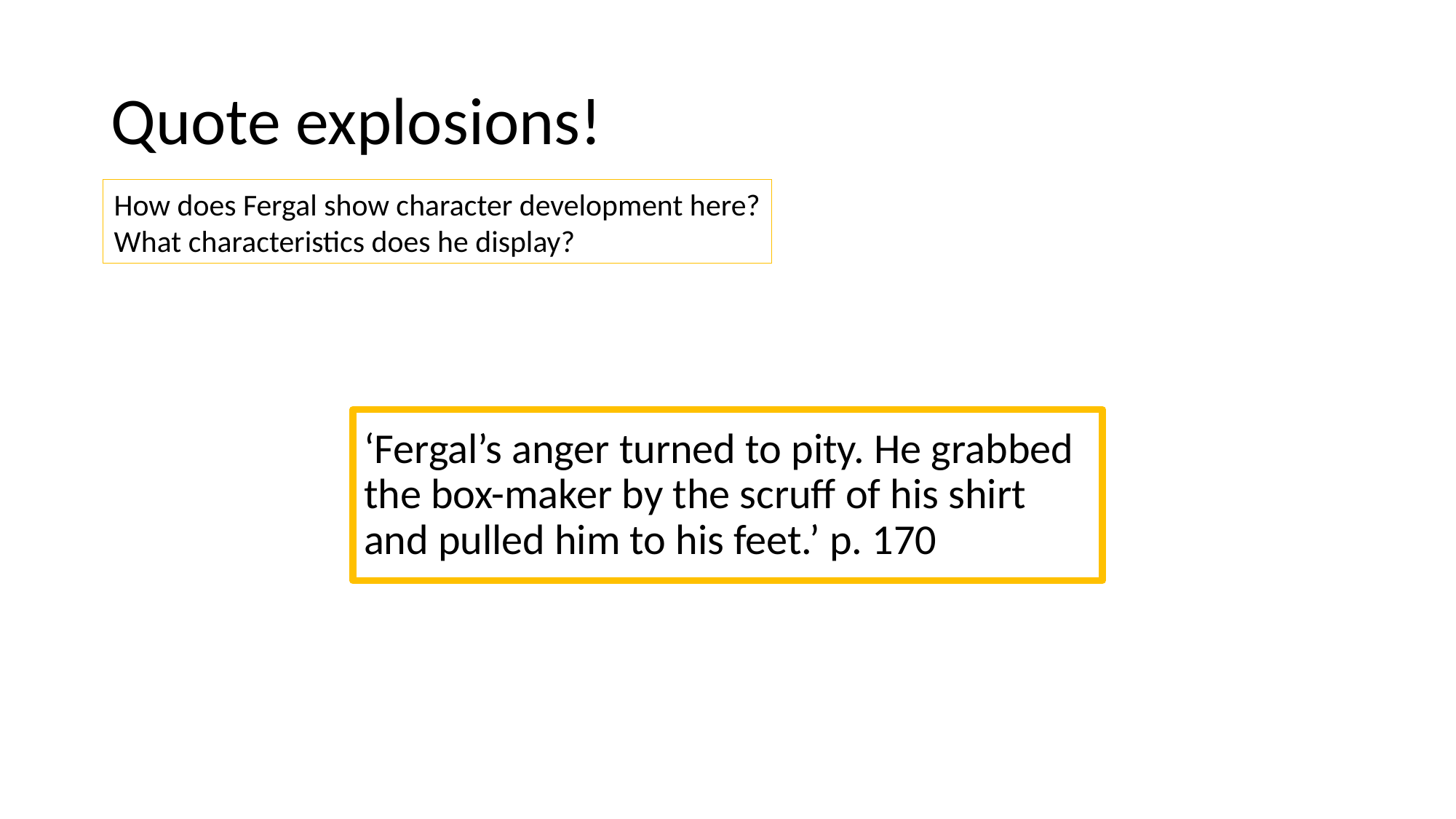

# Quote explosions!
How does Fergal show character development here?
What characteristics does he display?
‘Fergal’s anger turned to pity. He grabbed the box-maker by the scruff of his shirt and pulled him to his feet.’ p. 170